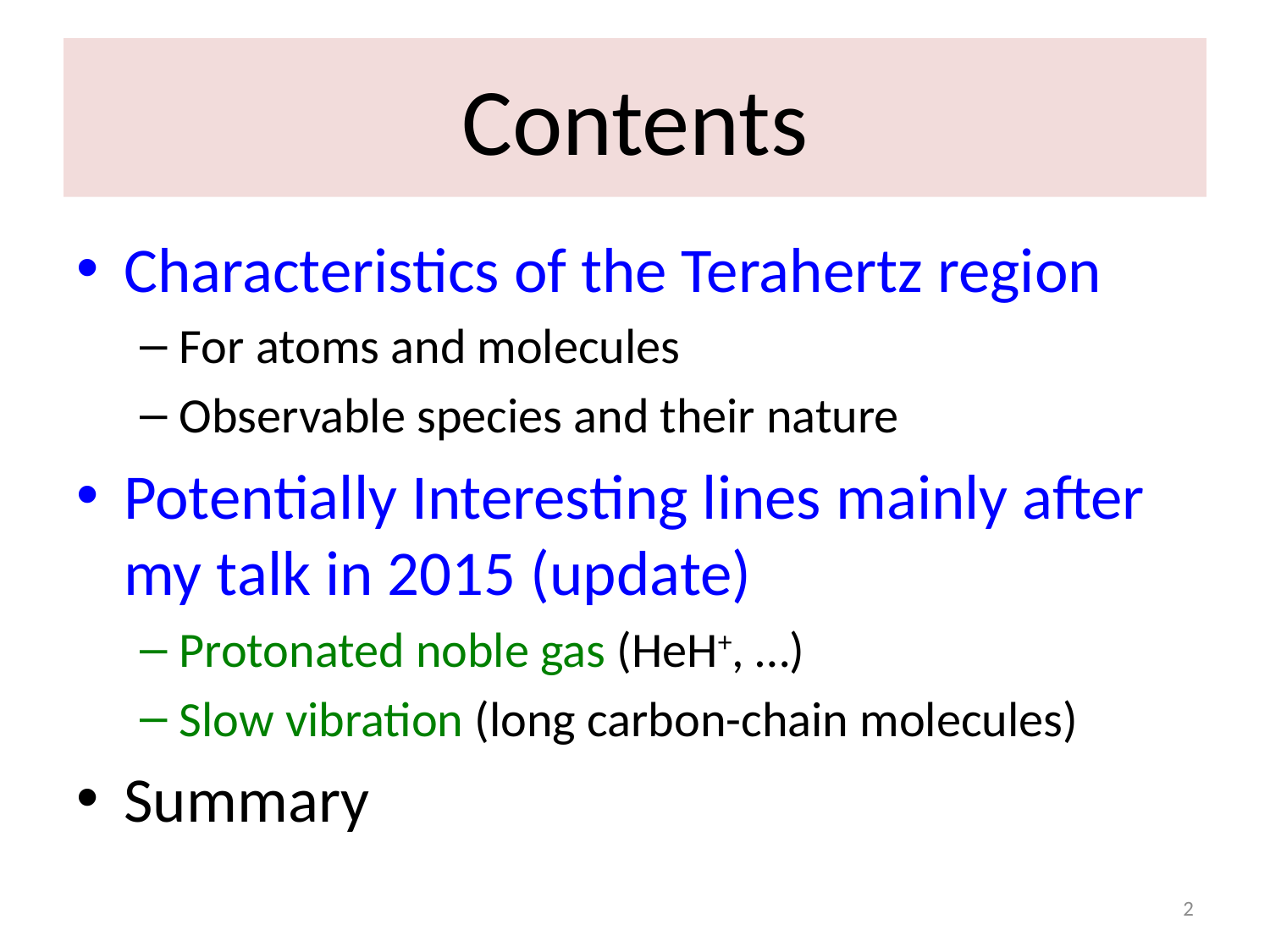

# Contents
Characteristics of the Terahertz region
For atoms and molecules
Observable species and their nature
Potentially Interesting lines mainly after my talk in 2015 (update)
Protonated noble gas (HeH+, …)
Slow vibration (long carbon-chain molecules)
Summary

2